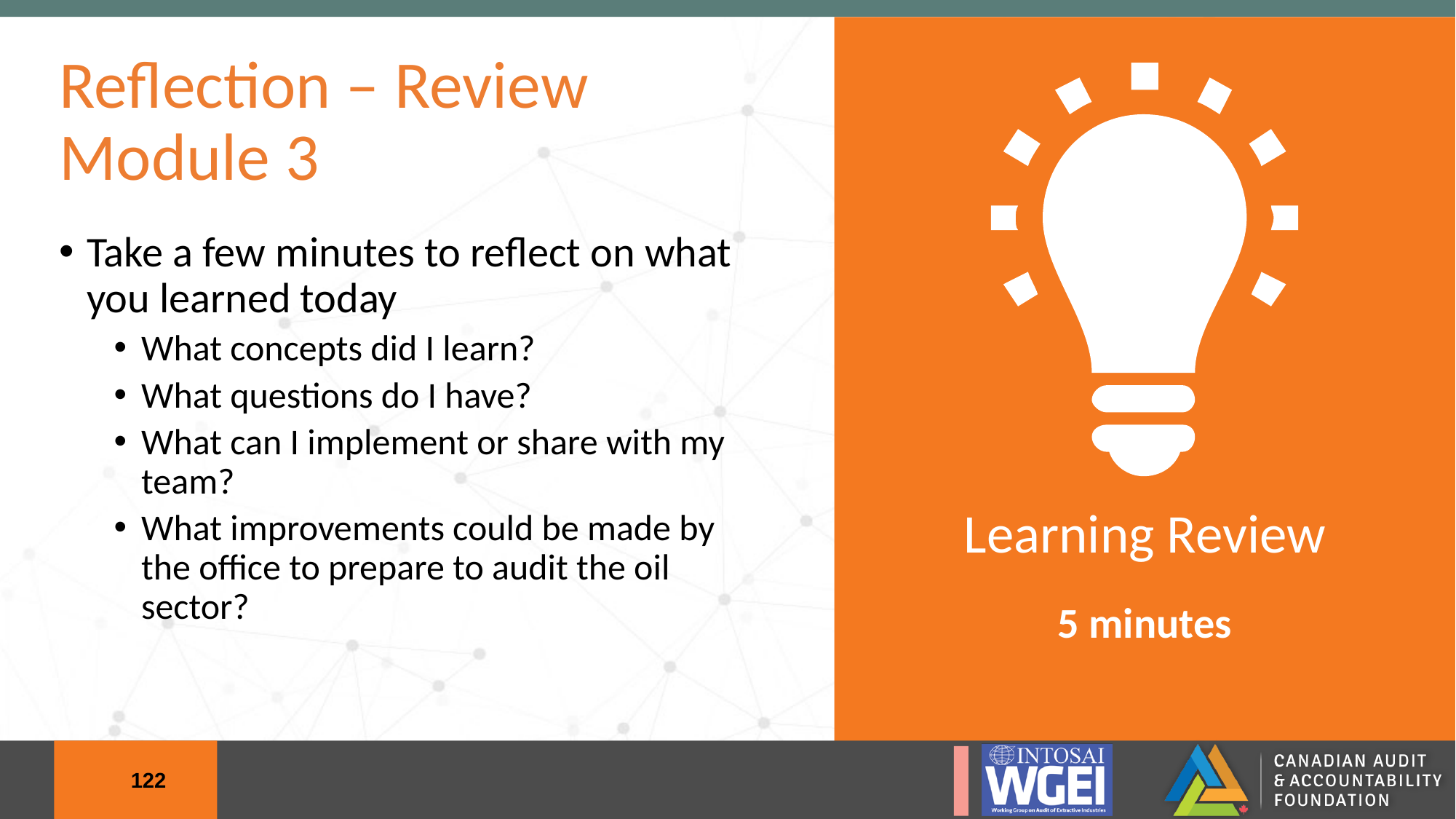

# Reflection – Review Module 3
Take a few minutes to reflect on what you learned today
What concepts did I learn?
What questions do I have?
What can I implement or share with my team?
What improvements could be made by the office to prepare to audit the oil sector?
5 minutes